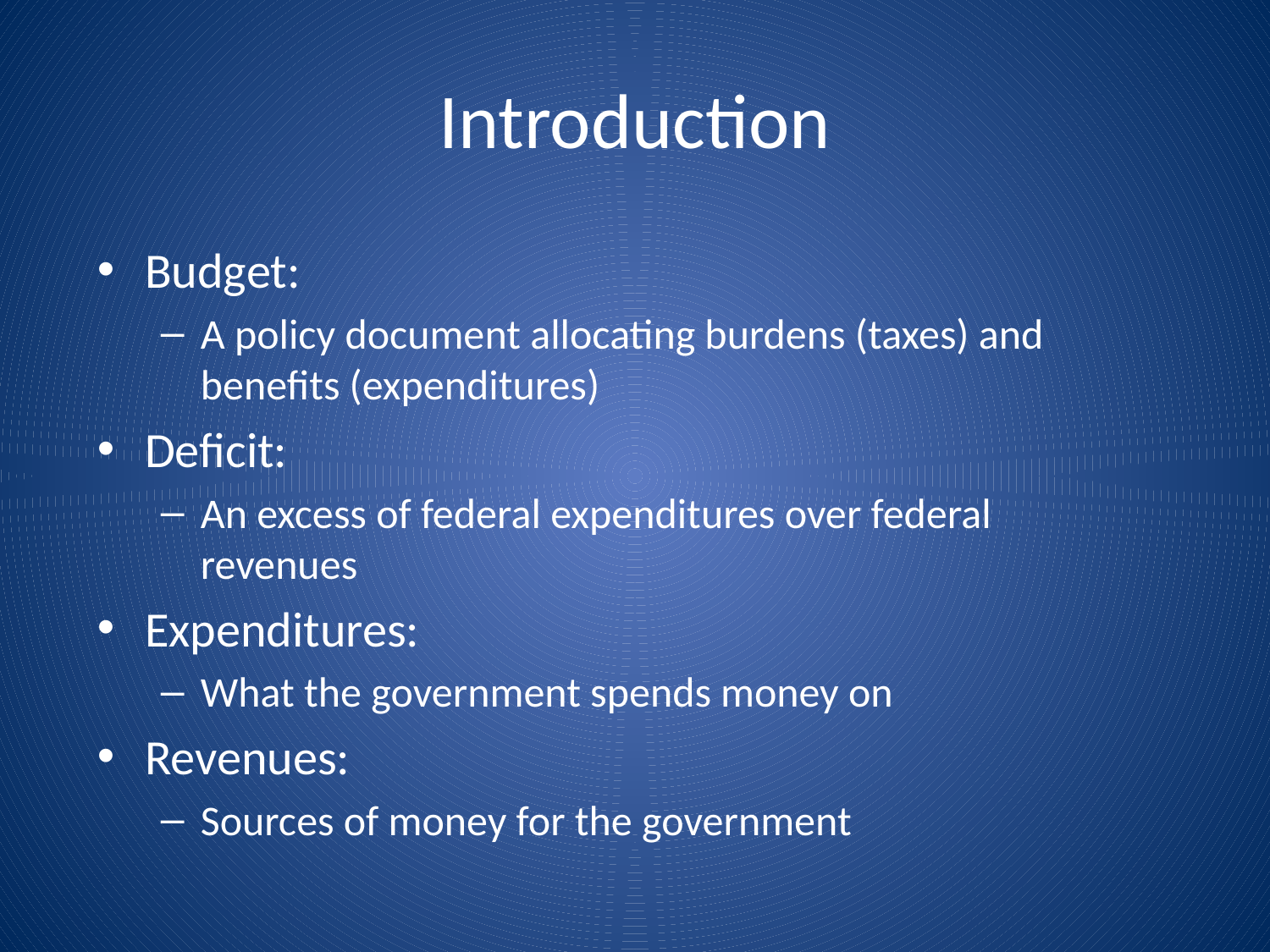

# Introduction
Budget:
A policy document allocating burdens (taxes) and benefits (expenditures)
Deficit:
An excess of federal expenditures over federal revenues
Expenditures:
What the government spends money on
Revenues:
Sources of money for the government